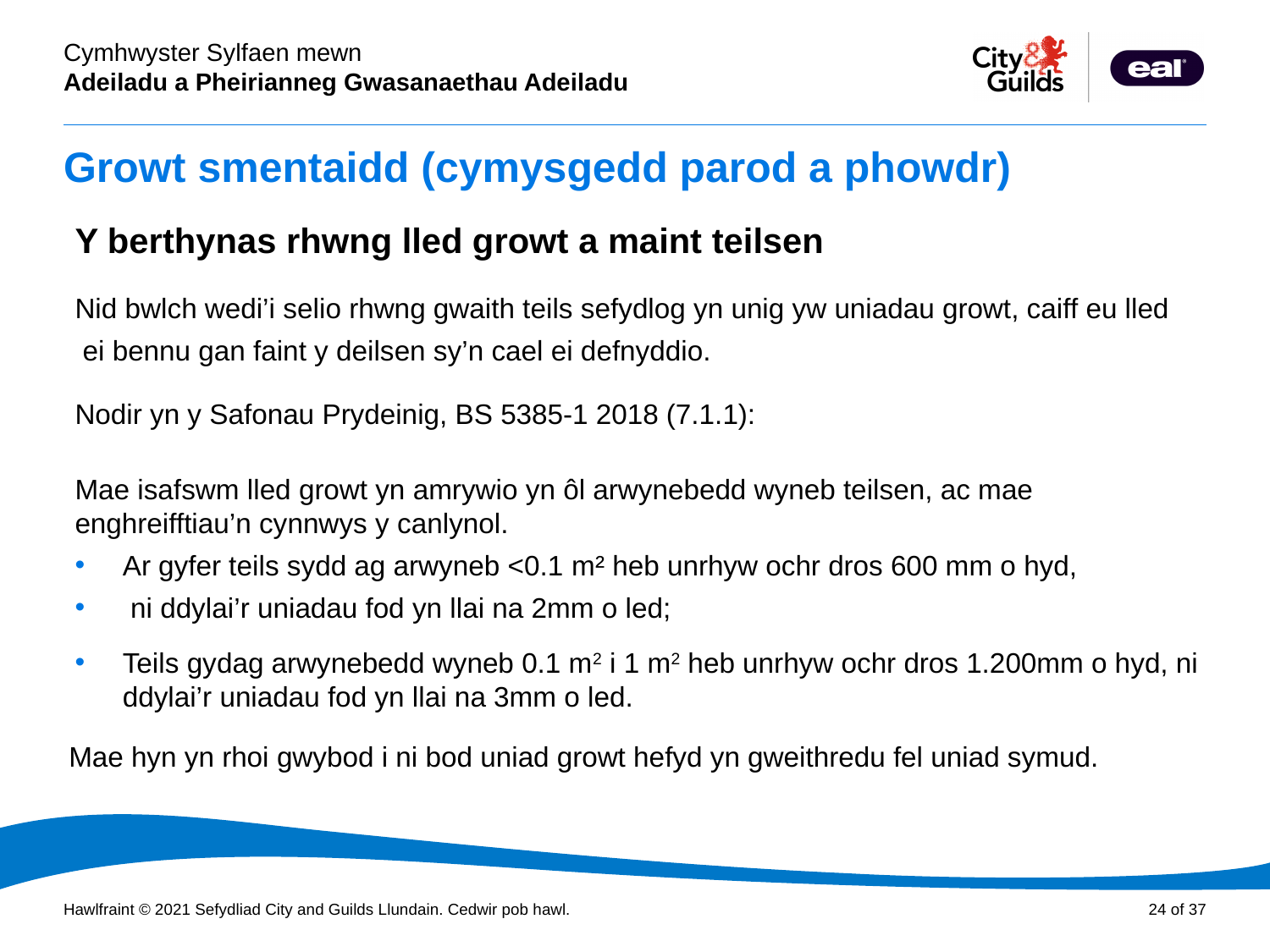

# Growt smentaidd (cymysgedd parod a phowdr)
Y berthynas rhwng lled growt a maint teilsen

Nid bwlch wedi’i selio rhwng gwaith teils sefydlog yn unig yw uniadau growt, caiff eu lled

 ei bennu gan faint y deilsen sy’n cael ei defnyddio.

Nodir yn y Safonau Prydeinig, BS 5385-1 2018 (7.1.1):

Mae isafswm lled growt yn amrywio yn ôl arwynebedd wyneb teilsen, ac mae enghreifftiau’n cynnwys y canlynol.

Ar gyfer teils sydd ag arwyneb <0.1 m² heb unrhyw ochr dros 600 mm o hyd,

 ni ddylai’r uniadau fod yn llai na 2mm o led;

Teils gydag arwynebedd wyneb 0.1 m2 i 1 m2 heb unrhyw ochr dros 1.200mm o hyd, ni ddylai’r uniadau fod yn llai na 3mm o led.

Mae hyn yn rhoi gwybod i ni bod uniad growt hefyd yn gweithredu fel uniad symud.